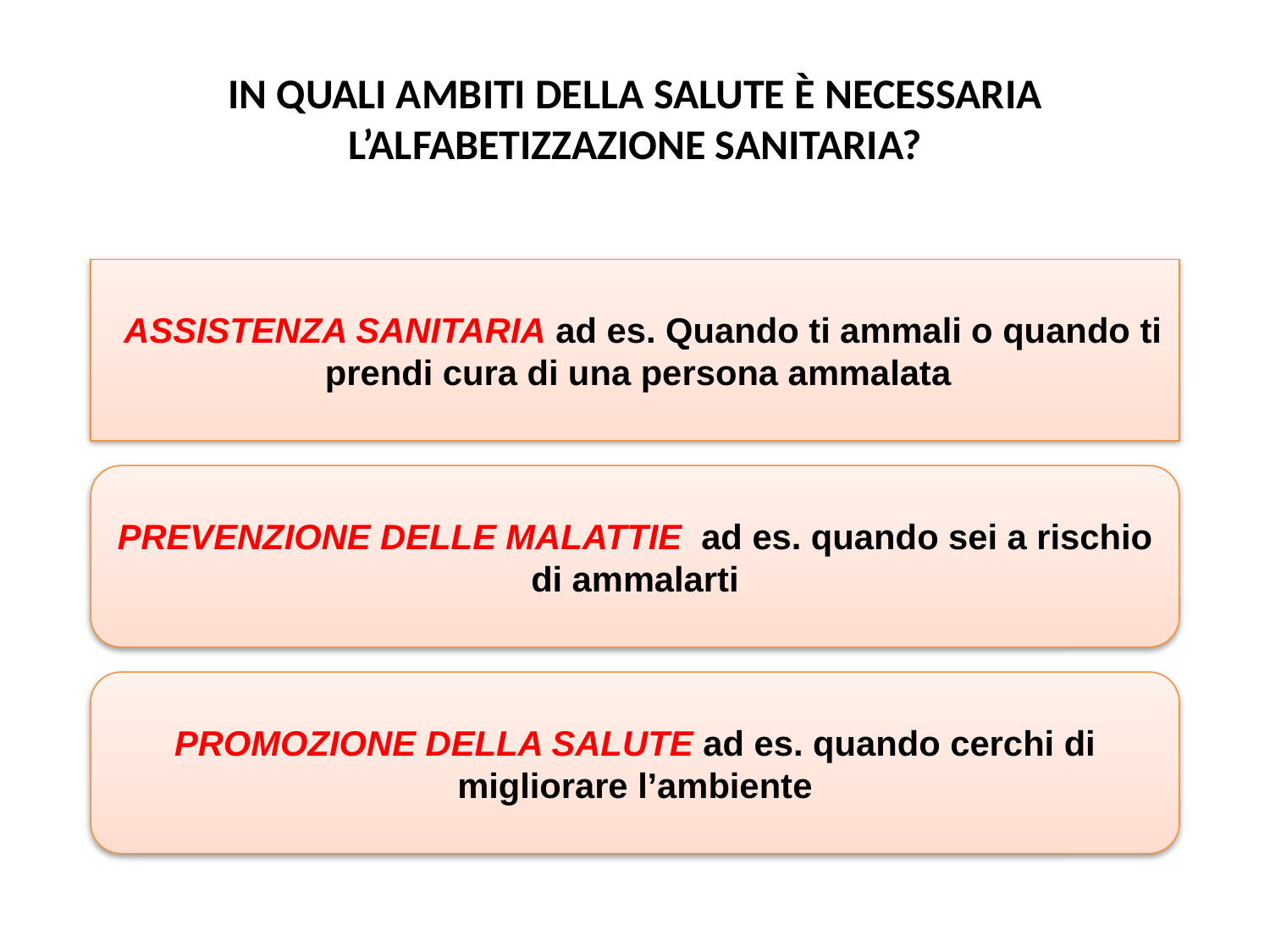

# IN QUALI AMBITI DELLA SALUTE È NECESSARIA L’ALFABETIZZAZIONE SANITARIA?
ASSISTENZA SANITARIA ad es. Quando ti ammali o quando ti prendi cura di una persona ammalata
PREVENZIONE DELLE MALATTIE  ad es. quando sei a rischio di ammalarti
PROMOZIONE DELLA SALUTE ad es. quando cerchi di migliorare l’ambiente